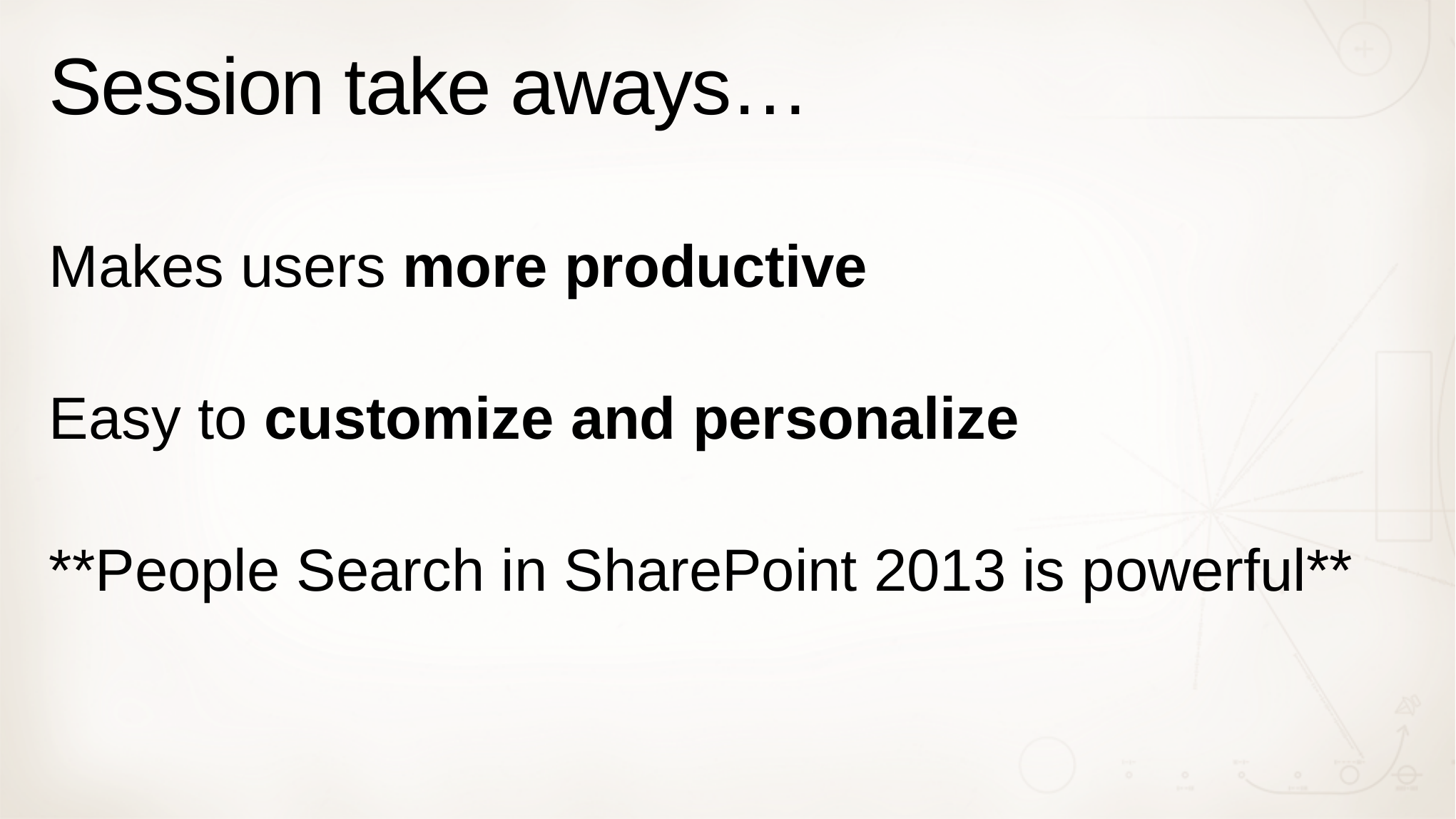

# Session take aways…

Makes users more productive

Easy to customize and personalize

**People Search in SharePoint 2013 is powerful**